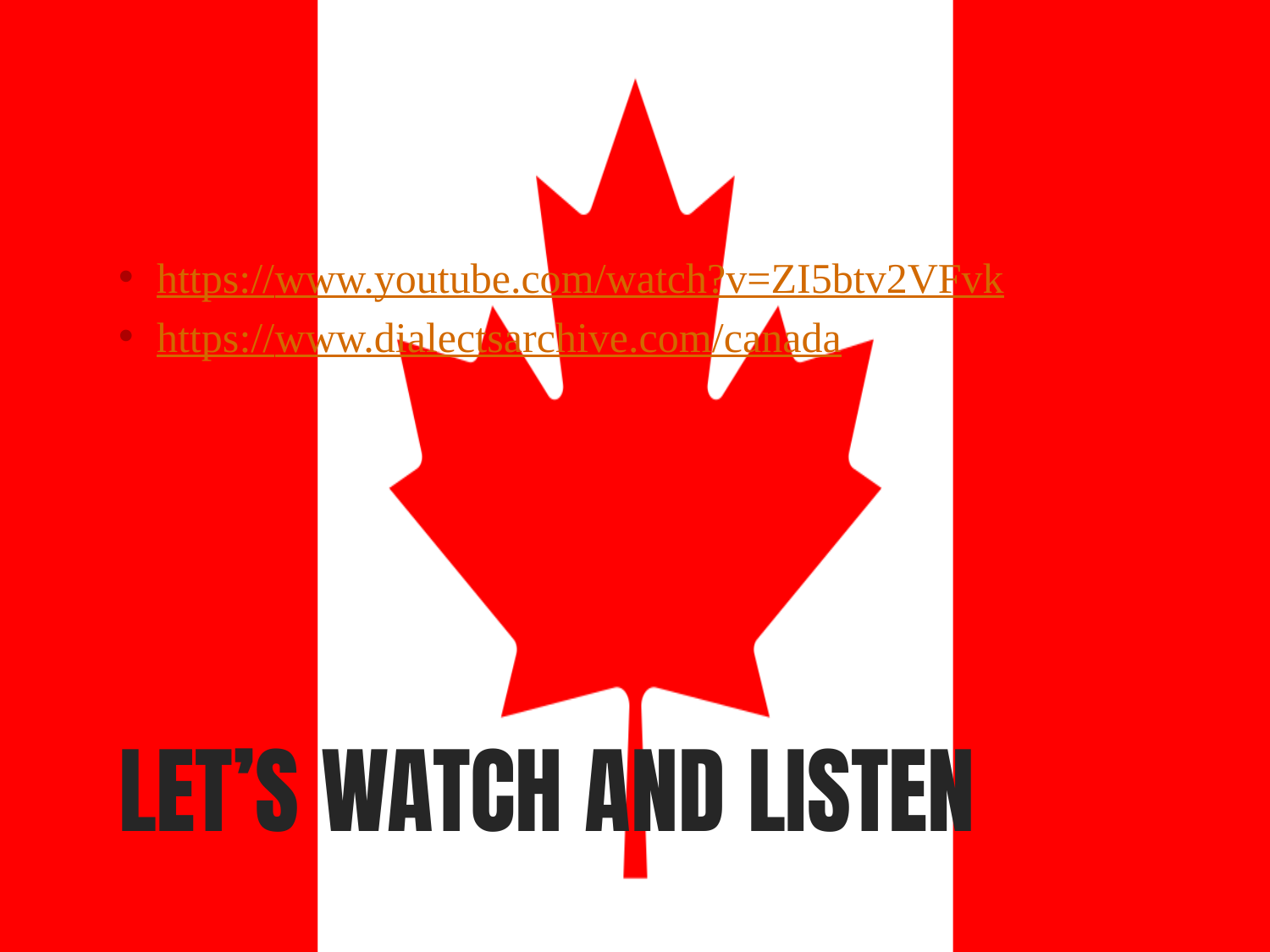

https://www.youtube.com/watch?v=ZI5btv2VFvk
https://www.dialectsarchive.com/canada

# LET’S WATCH AND LISTEN